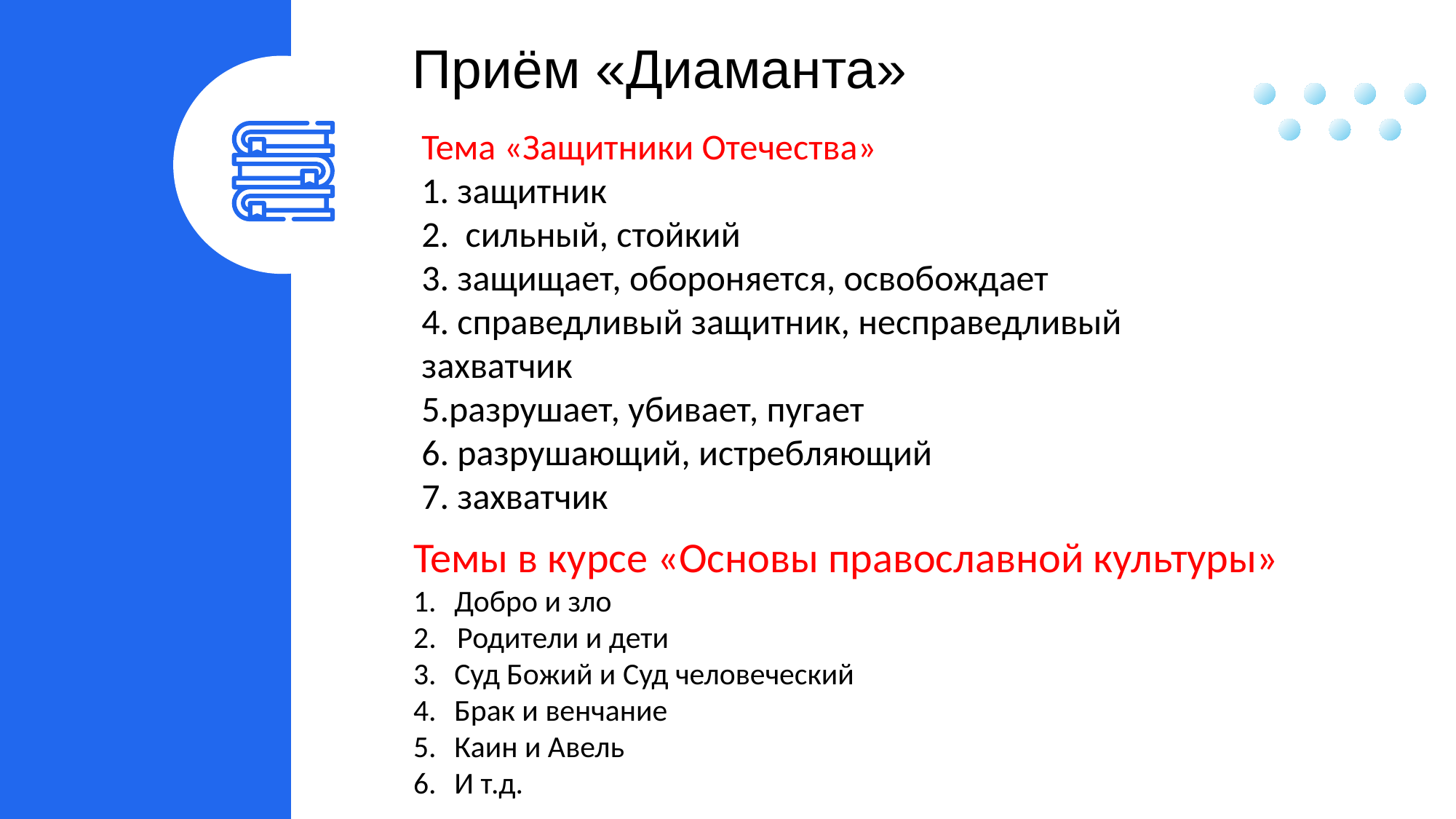

Приём «Диаманта»

Тема «Защитники Отечества»
1. защитник
2.  сильный, стойкий
3. защищает, обороняется, освобождает
4. справедливый защитник, несправедливый захватчик
5.разрушает, убивает, пугает
6. разрушающий, истребляющий
7. захватчик

Темы в курсе «Основы православной культуры»
Добро и зло
2.   Родители и дети
Суд Божий и Суд человеческий
Брак и венчание
Каин и Авель
И т.д.